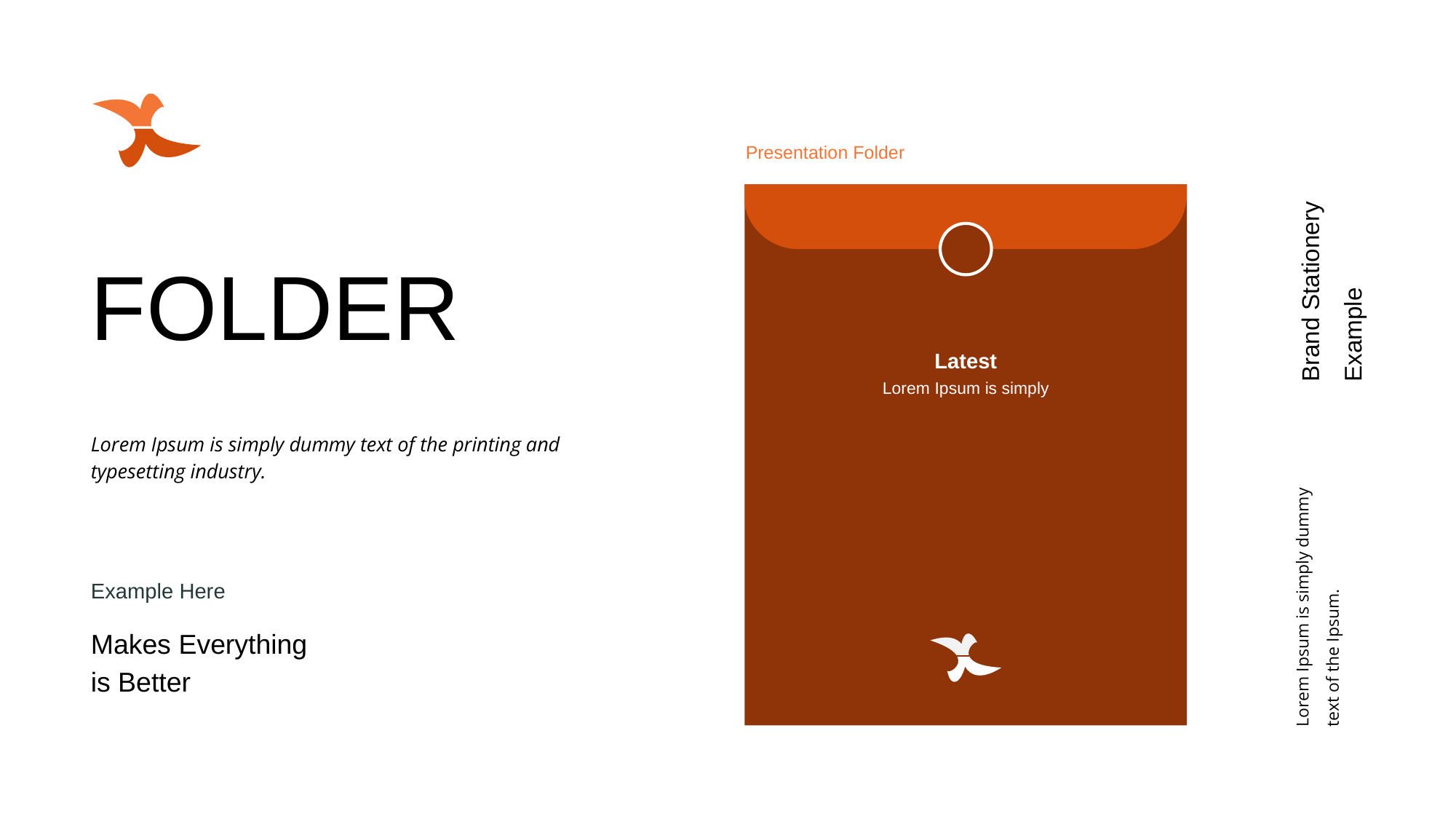

Presentation Folder

Brand Stationery
Example

FOLDER
Latest
Lorem Ipsum is simply
Lorem Ipsum is simply dummy text of the printing and typesetting industry.
Lorem Ipsum is simply dummy text of the Ipsum.
Example Here
Makes Everything
is Better